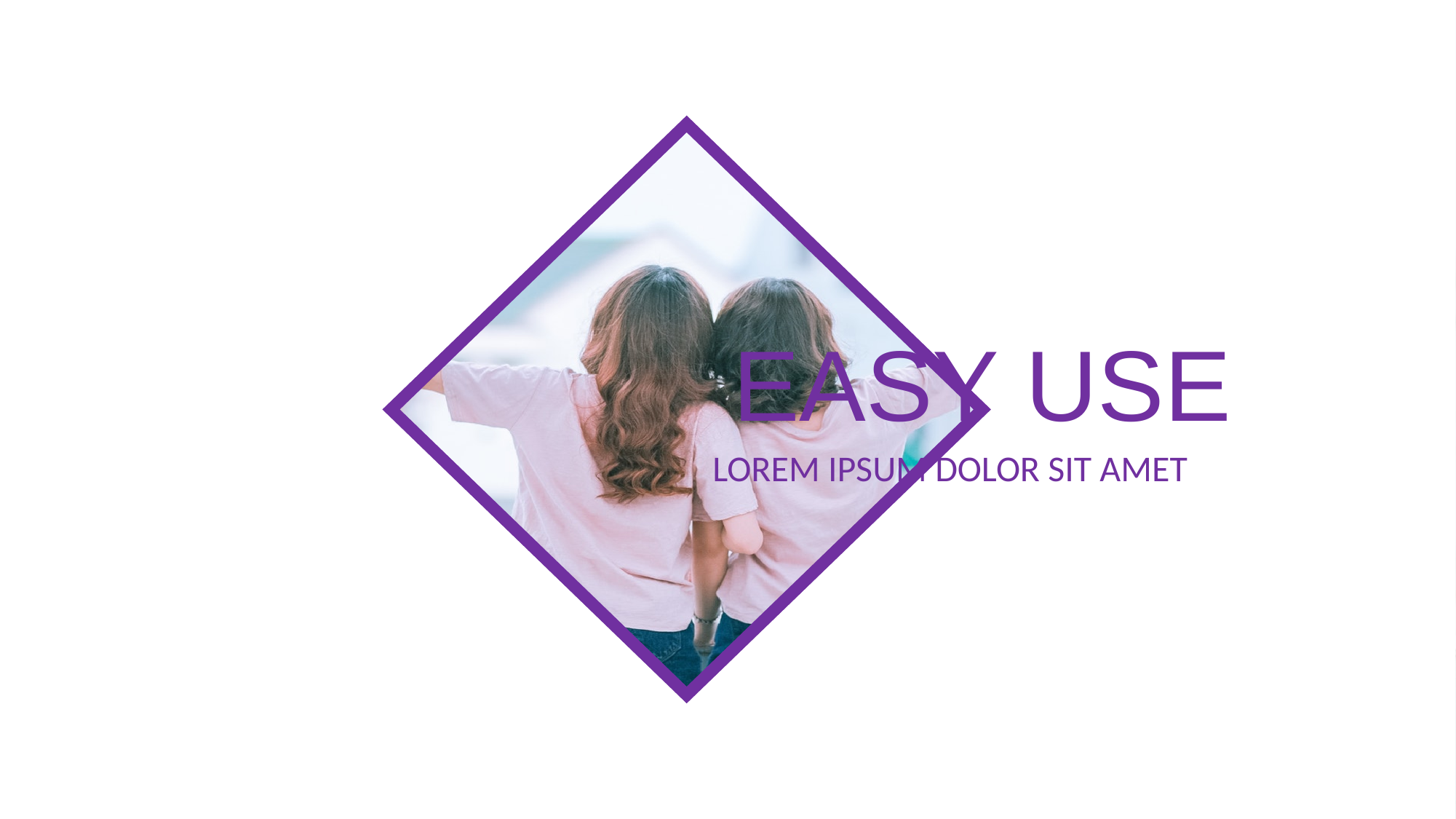

EASY USE

LOREM IPSUM DOLOR SIT AMET